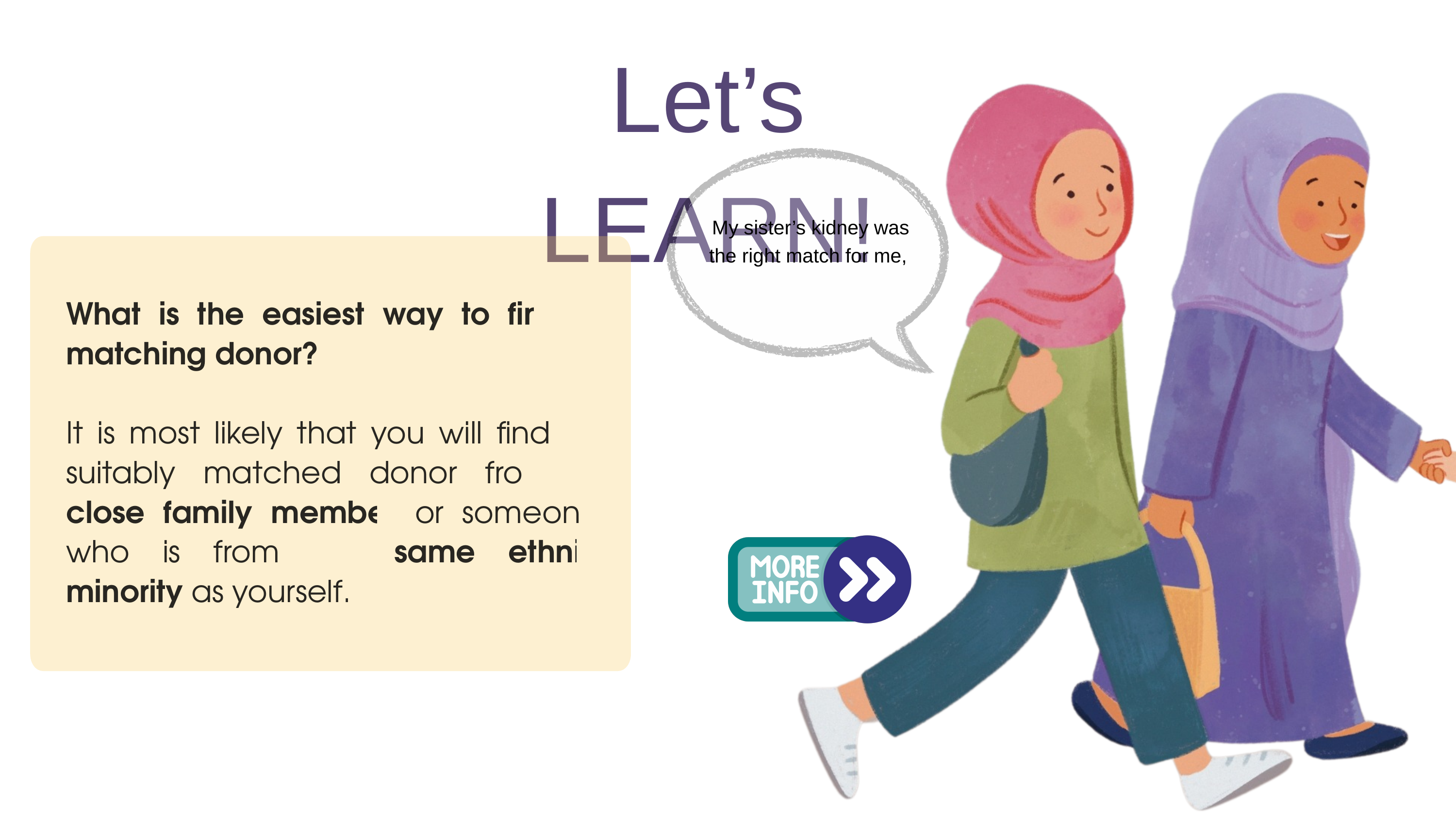

Let’s LEARN!

My sister’s kidney was the right match for me,

What is the easiest way to find a matching donor?

It is most likely that you will find a  suitably matched donor from a close family member or someone who is from the same ethnic minority as yourself.